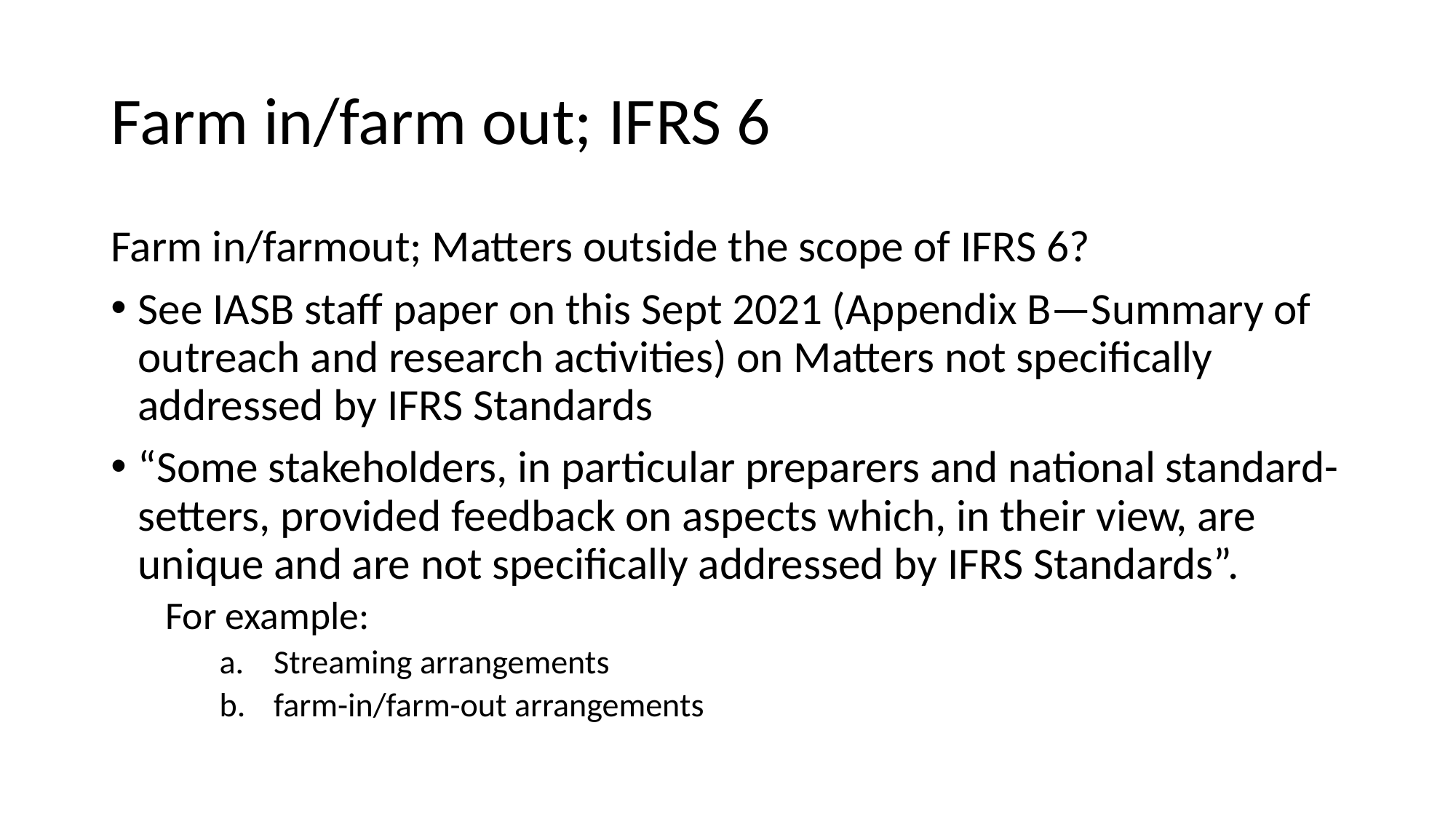

# Farm in/farm out; IFRS 6
Farm in/farmout; Matters outside the scope of IFRS 6?
See IASB staff paper on this Sept 2021 (Appendix B—Summary of outreach and research activities) on Matters not specifically addressed by IFRS Standards
“Some stakeholders, in particular preparers and national standard-setters, provided feedback on aspects which, in their view, are unique and are not specifically addressed by IFRS Standards”.
For example:
Streaming arrangements
farm-in/farm-out arrangements